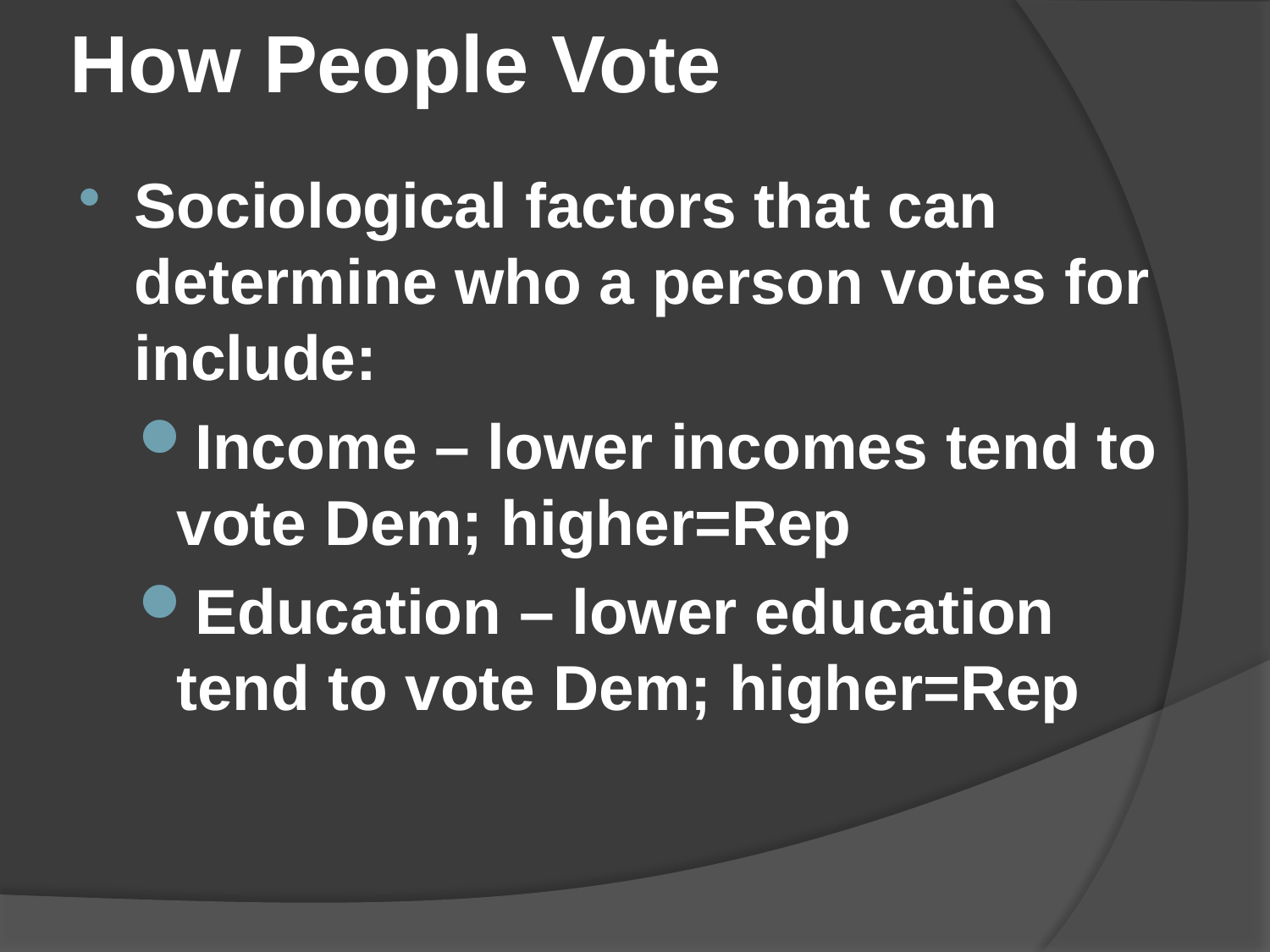

# How People Vote
Sociological factors that can determine who a person votes for include:
Income – lower incomes tend to vote Dem; higher=Rep
Education – lower education tend to vote Dem; higher=Rep